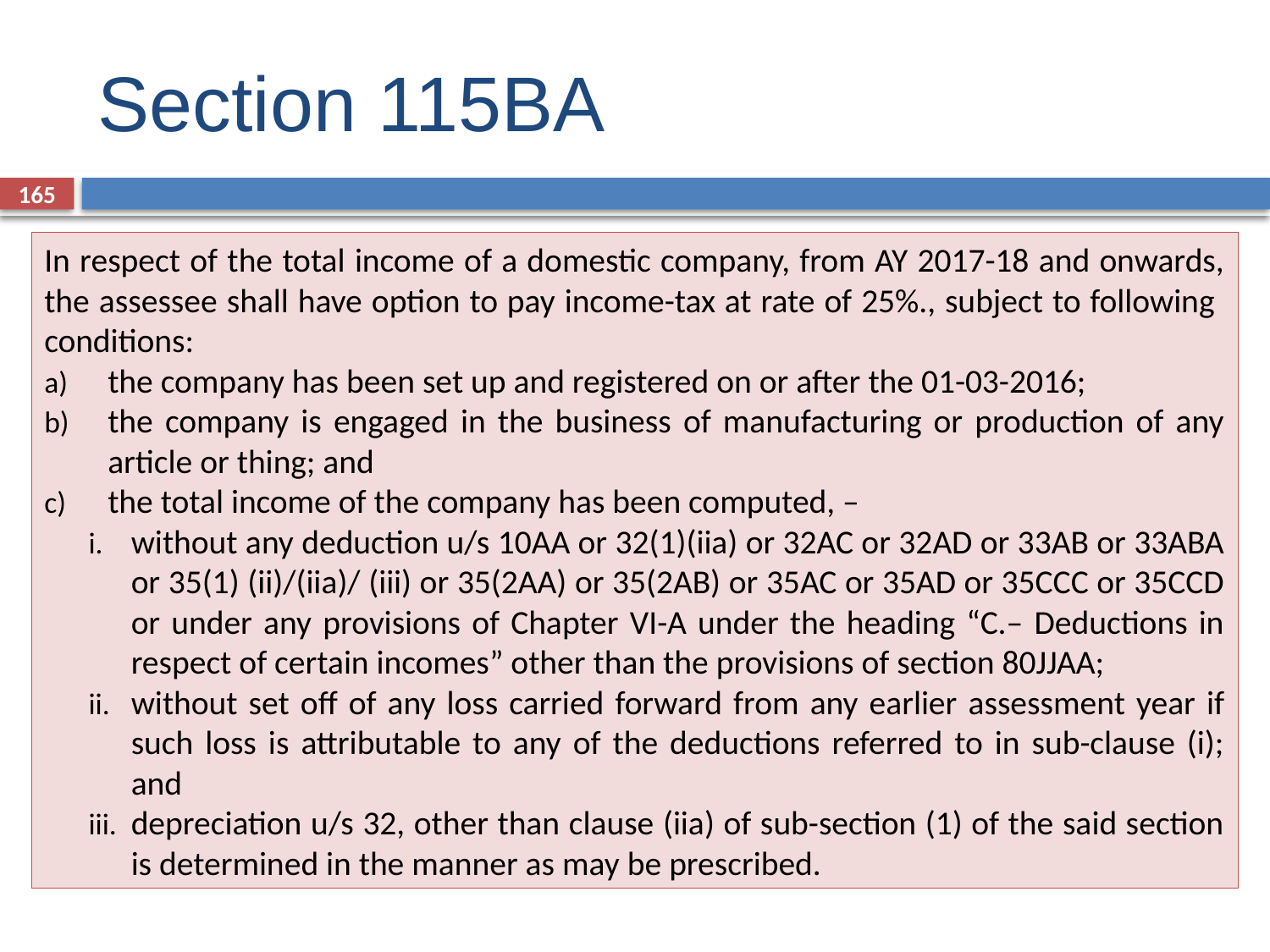

# Section 115BA
165
In respect of the total income of a domestic company, from AY 2017-18 and onwards, the assessee shall have option to pay income-tax at rate of 25%., subject to following  conditions:
the company has been set up and registered on or after the 01-03-2016;
the company is engaged in the business of manufacturing or production of any article or thing; and
the total income of the company has been computed, –
without any deduction u/s 10AA or 32(1)(iia) or 32AC or 32AD or 33AB or 33ABA or 35(1) (ii)/(iia)/ (iii) or 35(2AA) or 35(2AB) or 35AC or 35AD or 35CCC or 35CCD or under any provisions of Chapter VI-A under the heading “C.– Deductions in respect of certain incomes” other than the provisions of section 80JJAA;
without set off of any loss carried forward from any earlier assessment year if such loss is attributable to any of the deductions referred to in sub-clause (i); and
depreciation u/s 32, other than clause (iia) of sub-section (1) of the said section is determined in the manner as may be prescribed.